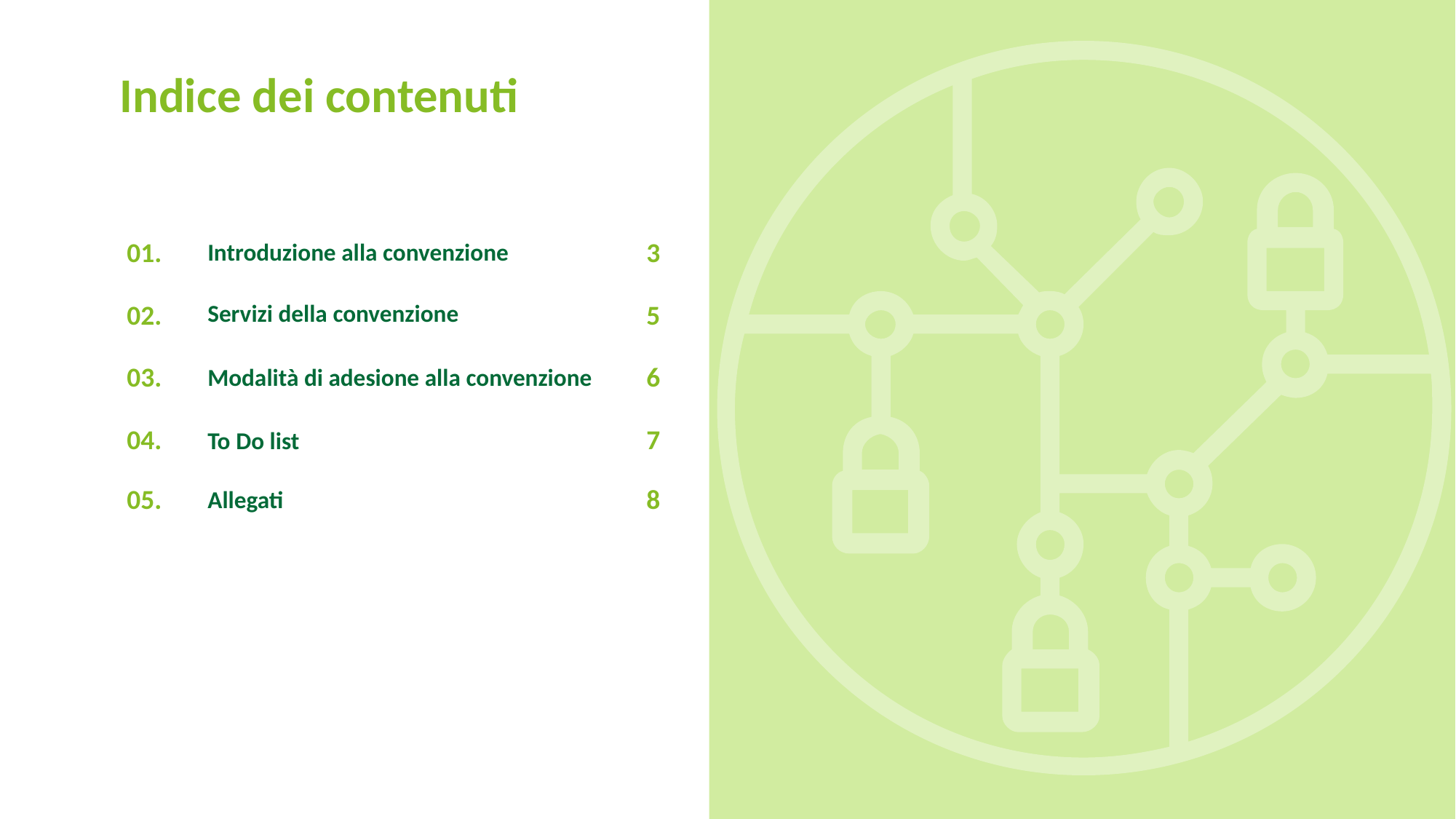

Indice dei contenuti

01.
Introduzione alla convenzione
3
Servizi della convenzione
02.
5
Modalità di adesione alla convenzione
03.
6
To Do list
04.
7
Allegati
05.
8